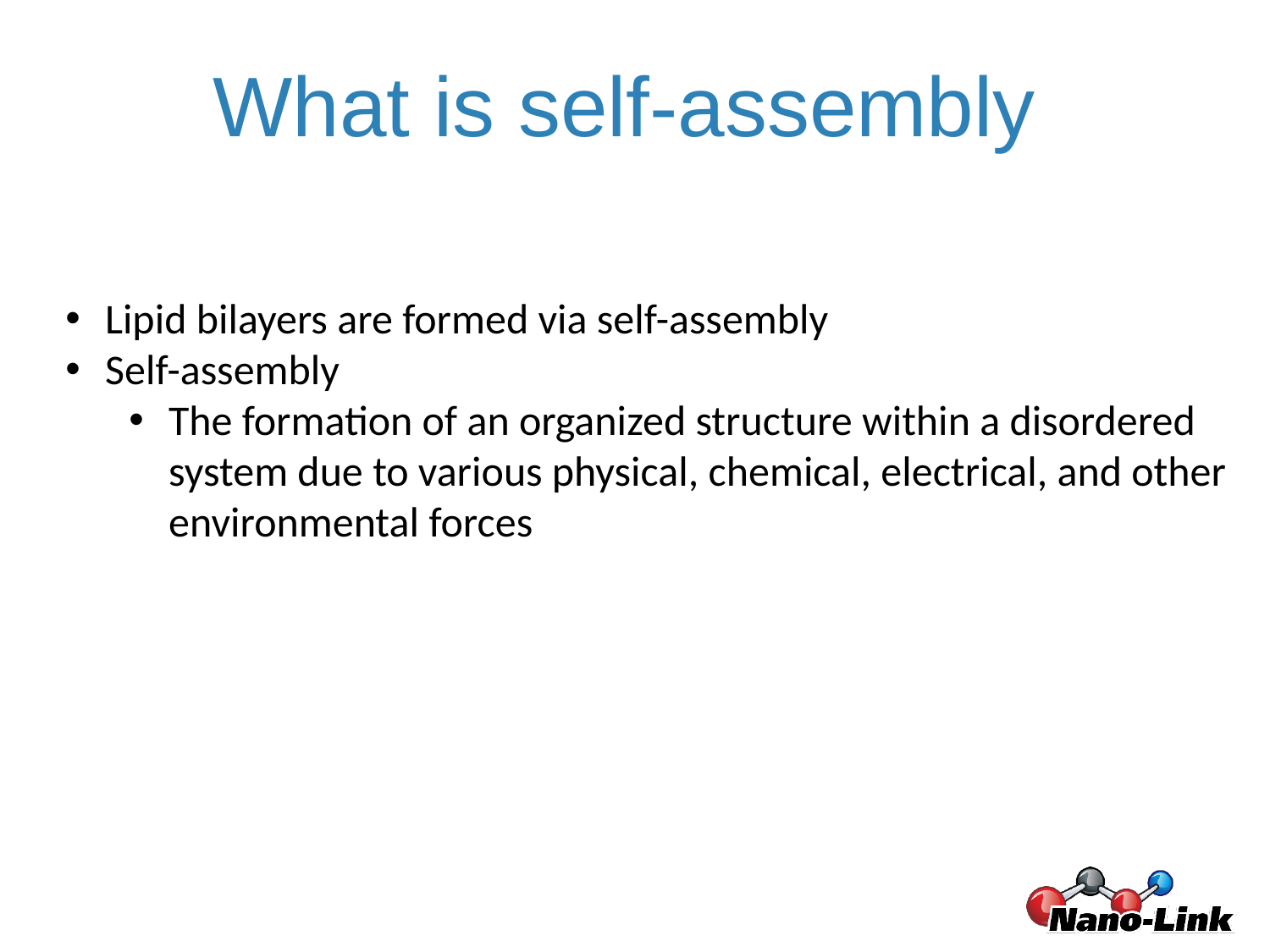

# What is self-assembly
Lipid bilayers are formed via self-assembly
Self-assembly
The formation of an organized structure within a disordered system due to various physical, chemical, electrical, and other environmental forces